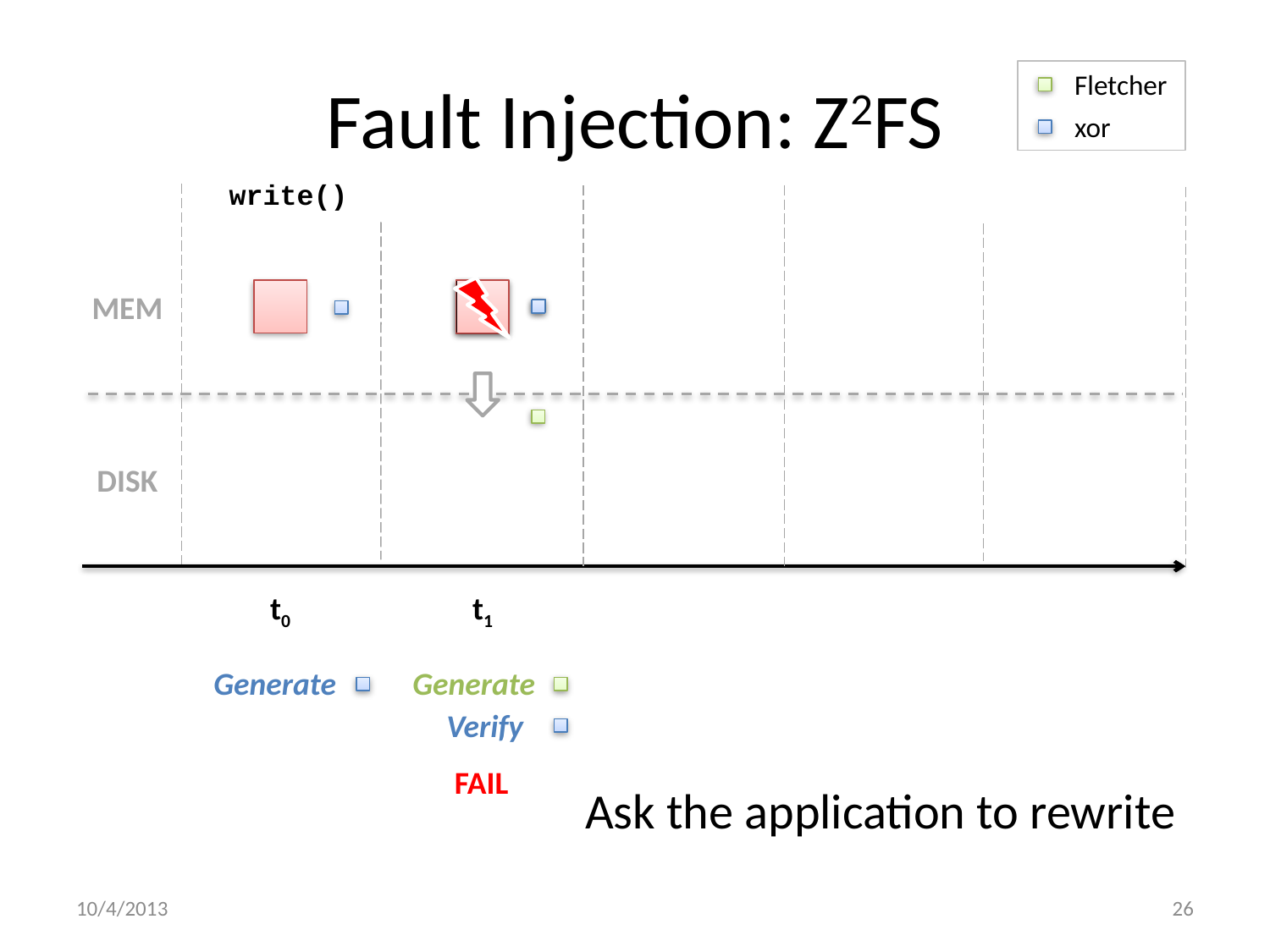

# Fault Injection: Z2FS

Fletcher

xor

write()

MEM

DISK
t0
t1
Generate
Generate

Verify

FAIL
Ask the application to rewrite
10/4/2013
26